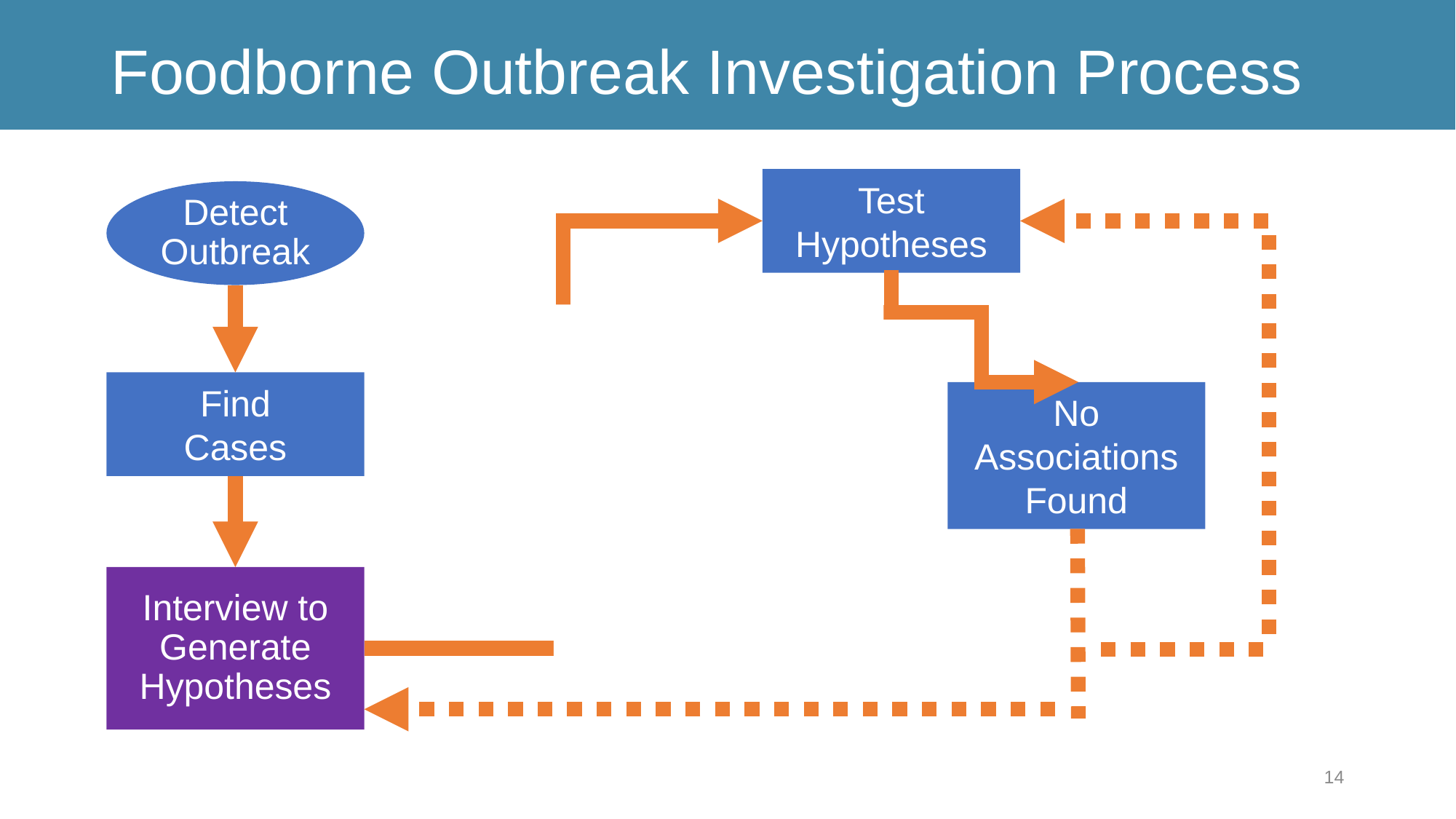

# Foodborne Outbreak Investigation Process
Test
Hypotheses
Detect Outbreak

Find
Cases
Find Associations
No Associations Found
Interview to Generate Hypotheses
Control Measures to Stop Outbreak
14